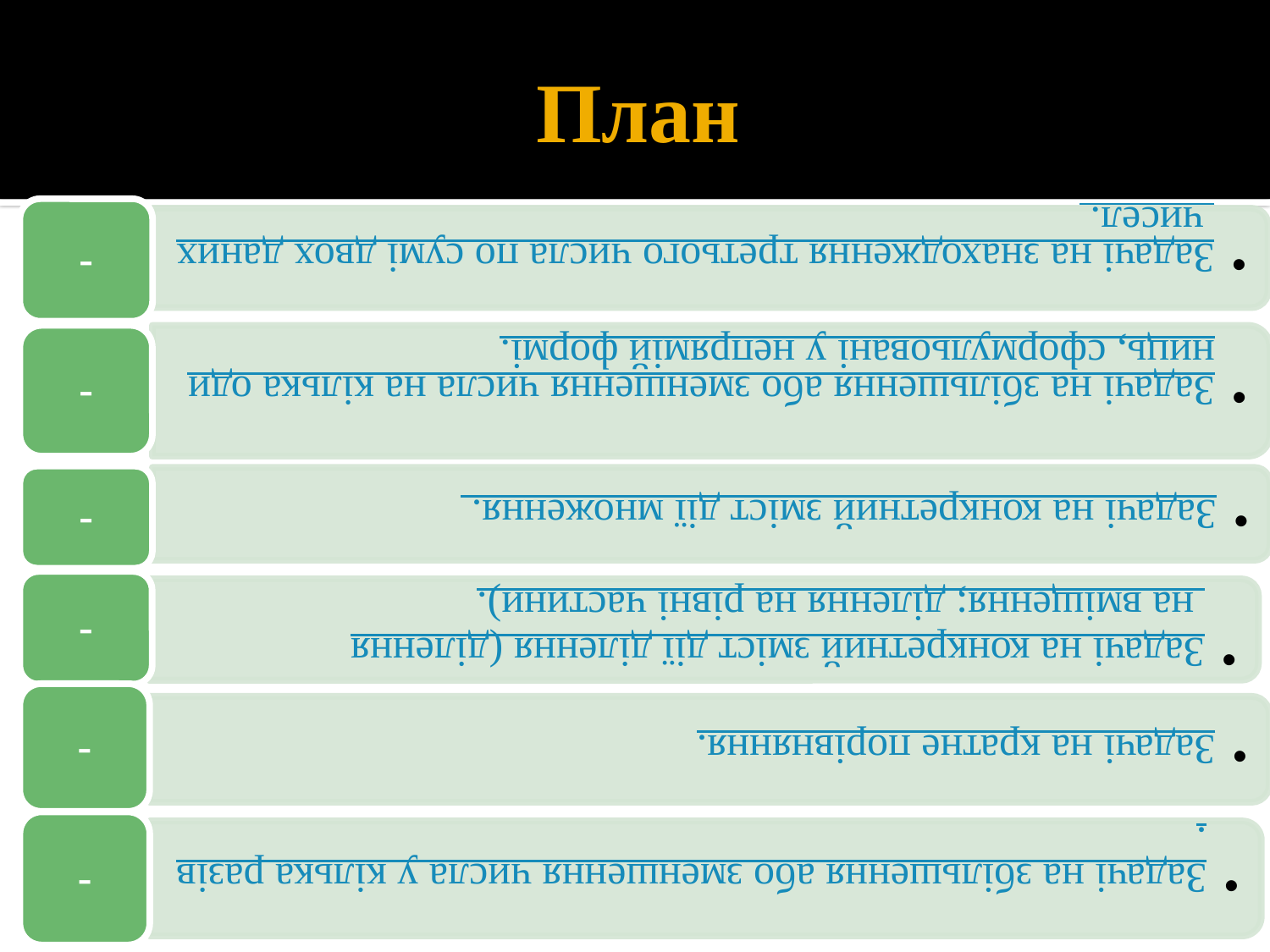

# План
Задачі на знаходження третього числа по сумі двох даних чисел.
-
Задачі на збільшення або зменшення числа на кілька одиниць, сформульовані у непрямій формі.
-
Задачі на конкретний зміст дії множення.
-
Задачі на конкретний зміст дії ділення (ділення на вміщення; ділення на рівні частини).
-
Задачі на кратне порівняння.
-
Задачі на збільшення або зменшення числа у кілька разів.
-